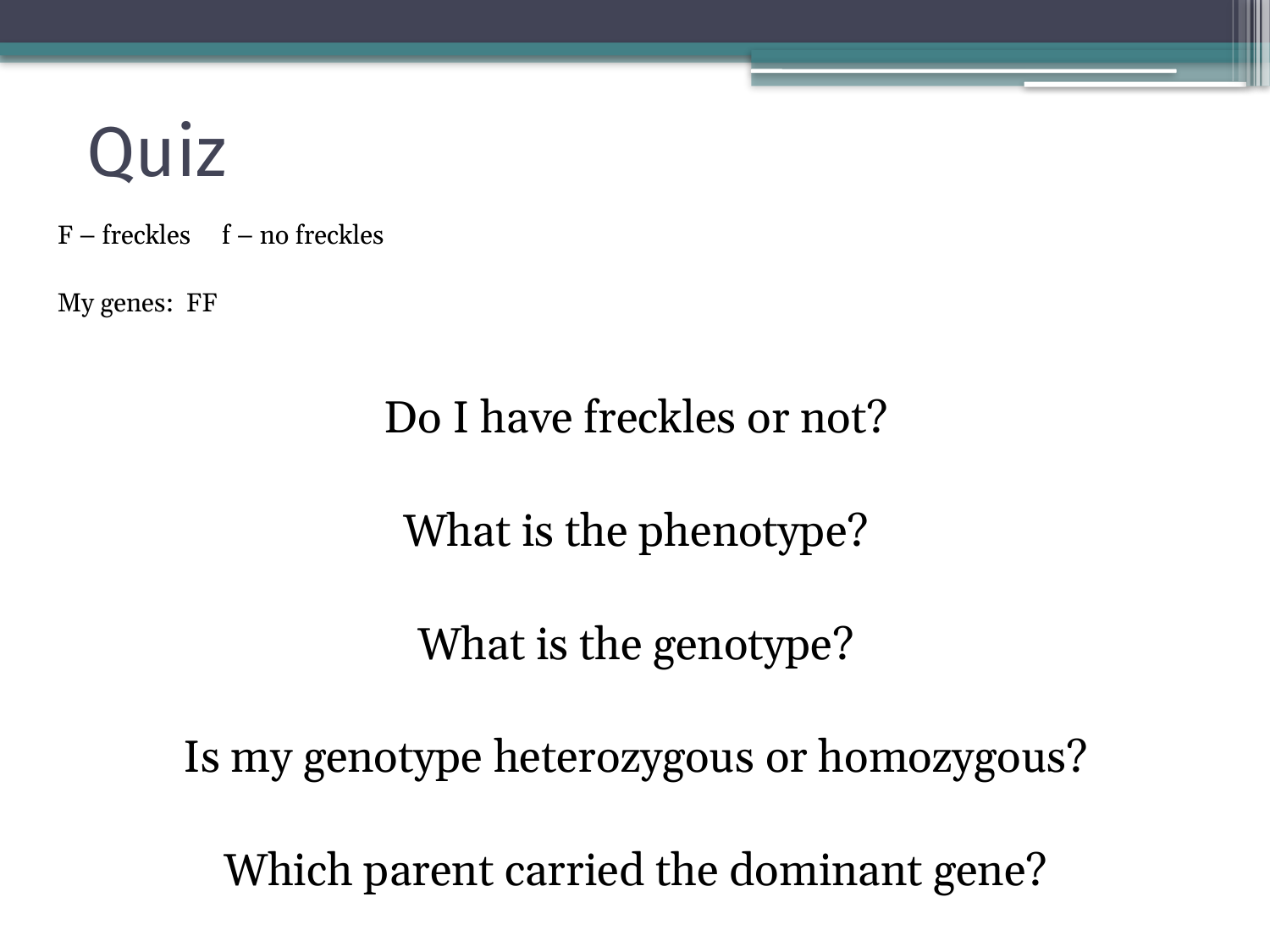

# Quiz
F – freckles		f – no freckles

My genes:  FF

Do I have freckles or not?

What is the phenotype?

What is the genotype?

Is my genotype heterozygous or homozygous?

Which parent carried the dominant gene?